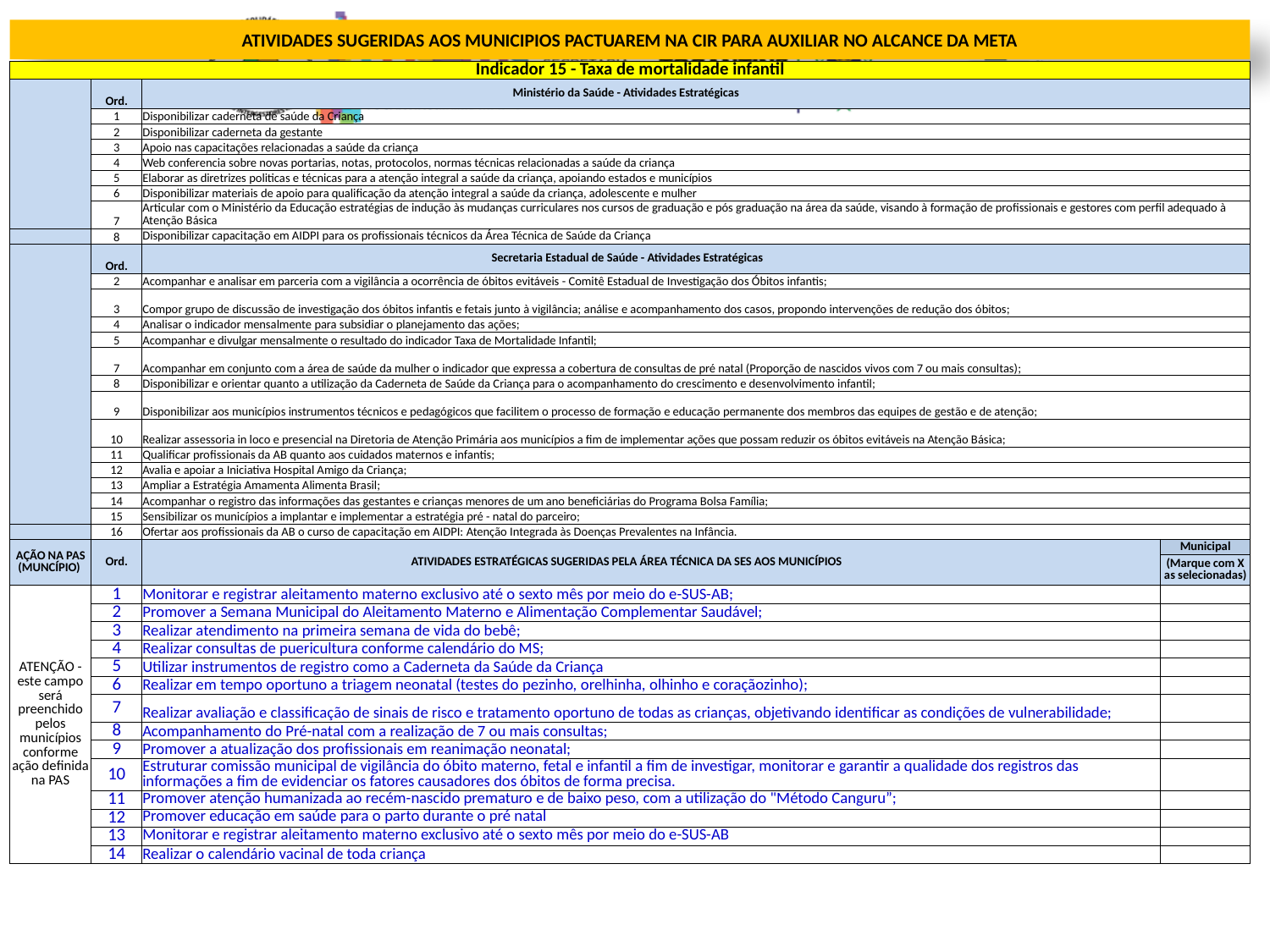

ATIVIDADES SUGERIDAS AOS MUNICIPIOS PACTUAREM NA CIR PARA AUXILIAR NO ALCANCE DA META
| Indicador 15 - Taxa de mortalidade infantil |  |  |  |
| --- | --- | --- | --- |
|  | Ord. | Ministério da Saúde - Atividades Estratégicas |  |
|  | 1 | Disponibilizar caderneta de saúde da Criança |  |
|  | 2 | Disponibilizar caderneta da gestante |  |
|  | 3 | Apoio nas capacitações relacionadas a saúde da criança |  |
|  | 4 | Web conferencia sobre novas portarias, notas, protocolos, normas técnicas relacionadas a saúde da criança |  |
|  | 5 | Elaborar as diretrizes politicas e técnicas para a atenção integral a saúde da criança, apoiando estados e municípios |  |
|  | 6 | Disponibilizar materiais de apoio para qualificação da atenção integral a saúde da criança, adolescente e mulher |  |
|  | 7 | Articular com o Ministério da Educação estratégias de indução às mudanças curriculares nos cursos de graduação e pós graduação na área da saúde, visando à formação de profissionais e gestores com perfil adequado à Atenção Básica |  |
|  | 8 | Disponibilizar capacitação em AIDPI para os profissionais técnicos da Área Técnica de Saúde da Criança |  |
|  | Ord. | Secretaria Estadual de Saúde - Atividades Estratégicas |  |
|  | 2 | Acompanhar e analisar em parceria com a vigilância a ocorrência de óbitos evitáveis - Comitê Estadual de Investigação dos Óbitos infantis; |  |
|  | 3 | Compor grupo de discussão de investigação dos óbitos infantis e fetais junto à vigilância; análise e acompanhamento dos casos, propondo intervenções de redução dos óbitos; |  |
|  | 4 | Analisar o indicador mensalmente para subsidiar o planejamento das ações; |  |
|  | 5 | Acompanhar e divulgar mensalmente o resultado do indicador Taxa de Mortalidade Infantil; |  |
|  | 7 | Acompanhar em conjunto com a área de saúde da mulher o indicador que expressa a cobertura de consultas de pré natal (Proporção de nascidos vivos com 7 ou mais consultas); |  |
|  | 8 | Disponibilizar e orientar quanto a utilização da Caderneta de Saúde da Criança para o acompanhamento do crescimento e desenvolvimento infantil; |  |
|  | 9 | Disponibilizar aos municípios instrumentos técnicos e pedagógicos que facilitem o processo de formação e educação permanente dos membros das equipes de gestão e de atenção; |  |
|  | 10 | Realizar assessoria in loco e presencial na Diretoria de Atenção Primária aos municípios a fim de implementar ações que possam reduzir os óbitos evitáveis na Atenção Básica; |  |
|  | 11 | Qualificar profissionais da AB quanto aos cuidados maternos e infantis; |  |
|  | 12 | Avalia e apoiar a Iniciativa Hospital Amigo da Criança; |  |
|  | 13 | Ampliar a Estratégia Amamenta Alimenta Brasil; |  |
|  | 14 | Acompanhar o registro das informações das gestantes e crianças menores de um ano beneficiárias do Programa Bolsa Família; |  |
|  | 15 | Sensibilizar os municípios a implantar e implementar a estratégia pré - natal do parceiro; |  |
|  | 16 | Ofertar aos profissionais da AB o curso de capacitação em AIDPI: Atenção Integrada às Doenças Prevalentes na Infância. |  |
| AÇÃO NA PAS (MUNCÍPIO) | Ord. | ATIVIDADES ESTRATÉGICAS SUGERIDAS PELA ÁREA TÉCNICA DA SES AOS MUNICÍPIOS | Municipal |
|  |  |  | (Marque com X as selecionadas) |
| ATENÇÃO -este campo será preenchido pelos municípios conforme ação definida na PAS | 1 | Monitorar e registrar aleitamento materno exclusivo até o sexto mês por meio do e-SUS-AB; |  |
|  | 2 | Promover a Semana Municipal do Aleitamento Materno e Alimentação Complementar Saudável; |  |
|  | 3 | Realizar atendimento na primeira semana de vida do bebê; |  |
|  | 4 | Realizar consultas de puericultura conforme calendário do MS; |  |
|  | 5 | Utilizar instrumentos de registro como a Caderneta da Saúde da Criança |  |
|  | 6 | Realizar em tempo oportuno a triagem neonatal (testes do pezinho, orelhinha, olhinho e coraçãozinho); |  |
|  | 7 | Realizar avaliação e classificação de sinais de risco e tratamento oportuno de todas as crianças, objetivando identificar as condições de vulnerabilidade; |  |
|  | 8 | Acompanhamento do Pré-natal com a realização de 7 ou mais consultas; |  |
|  | 9 | Promover a atualização dos profissionais em reanimação neonatal; |  |
|  | 10 | Estruturar comissão municipal de vigilância do óbito materno, fetal e infantil a fim de investigar, monitorar e garantir a qualidade dos registros das informações a fim de evidenciar os fatores causadores dos óbitos de forma precisa. |  |
|  | 11 | Promover atenção humanizada ao recém-nascido prematuro e de baixo peso, com a utilização do "Método Canguru”; |  |
|  | 12 | Promover educação em saúde para o parto durante o pré natal |  |
|  | 13 | Monitorar e registrar aleitamento materno exclusivo até o sexto mês por meio do e-SUS-AB |  |
|  | 14 | Realizar o calendário vacinal de toda criança |  |